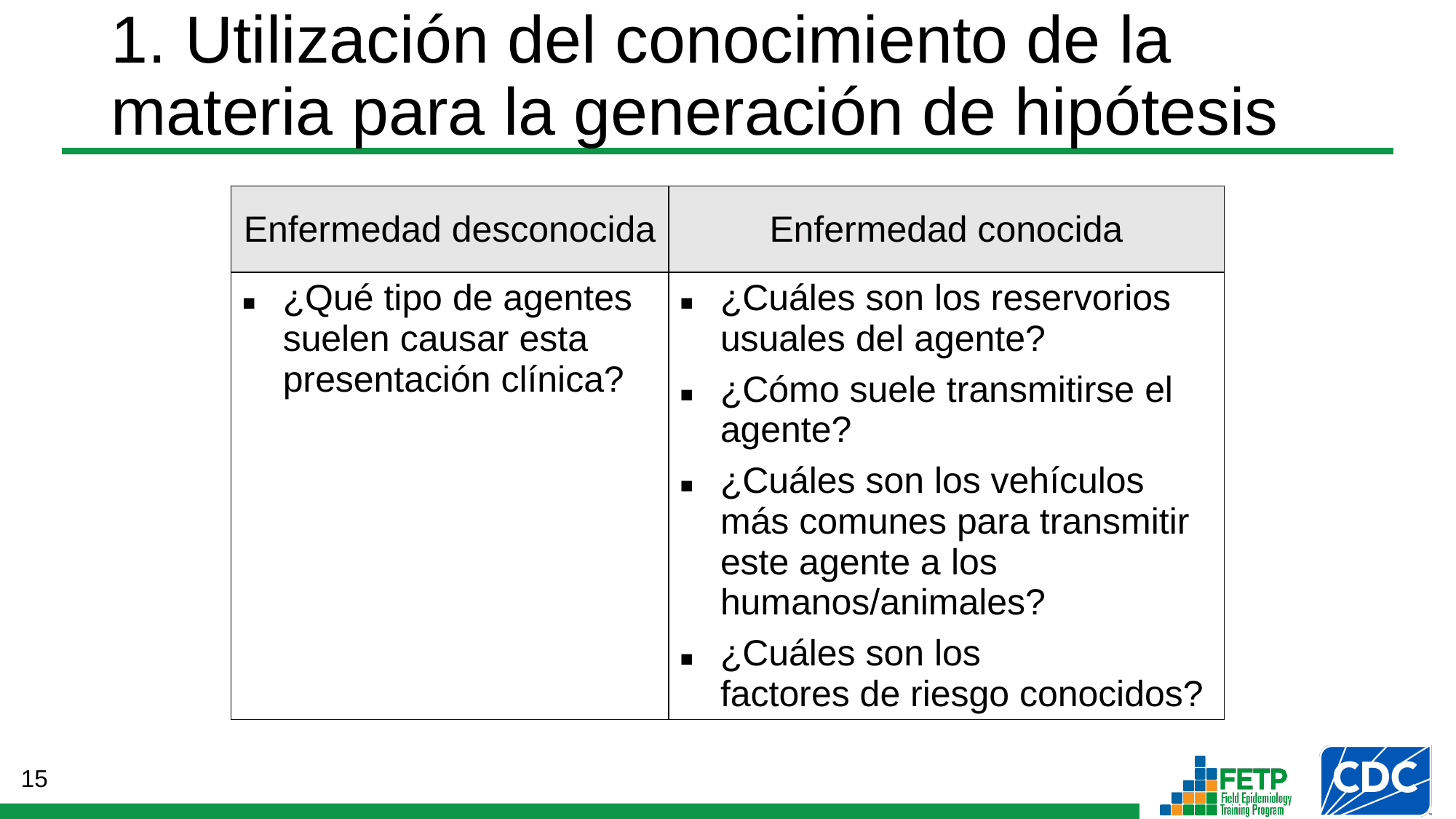

# 1. Utilización del conocimiento de la materia para la generación de hipótesis
| Enfermedad desconocida | Enfermedad conocida |
| --- | --- |
| ¿Qué tipo de agentes suelen causar esta presentación clínica? | ¿Cuáles son los reservorios usuales del agente? ¿Cómo suele transmitirse el agente? ¿Cuáles son los vehículos más comunes para transmitir este agente a los humanos/animales? ¿Cuáles son los factores de riesgo conocidos? |